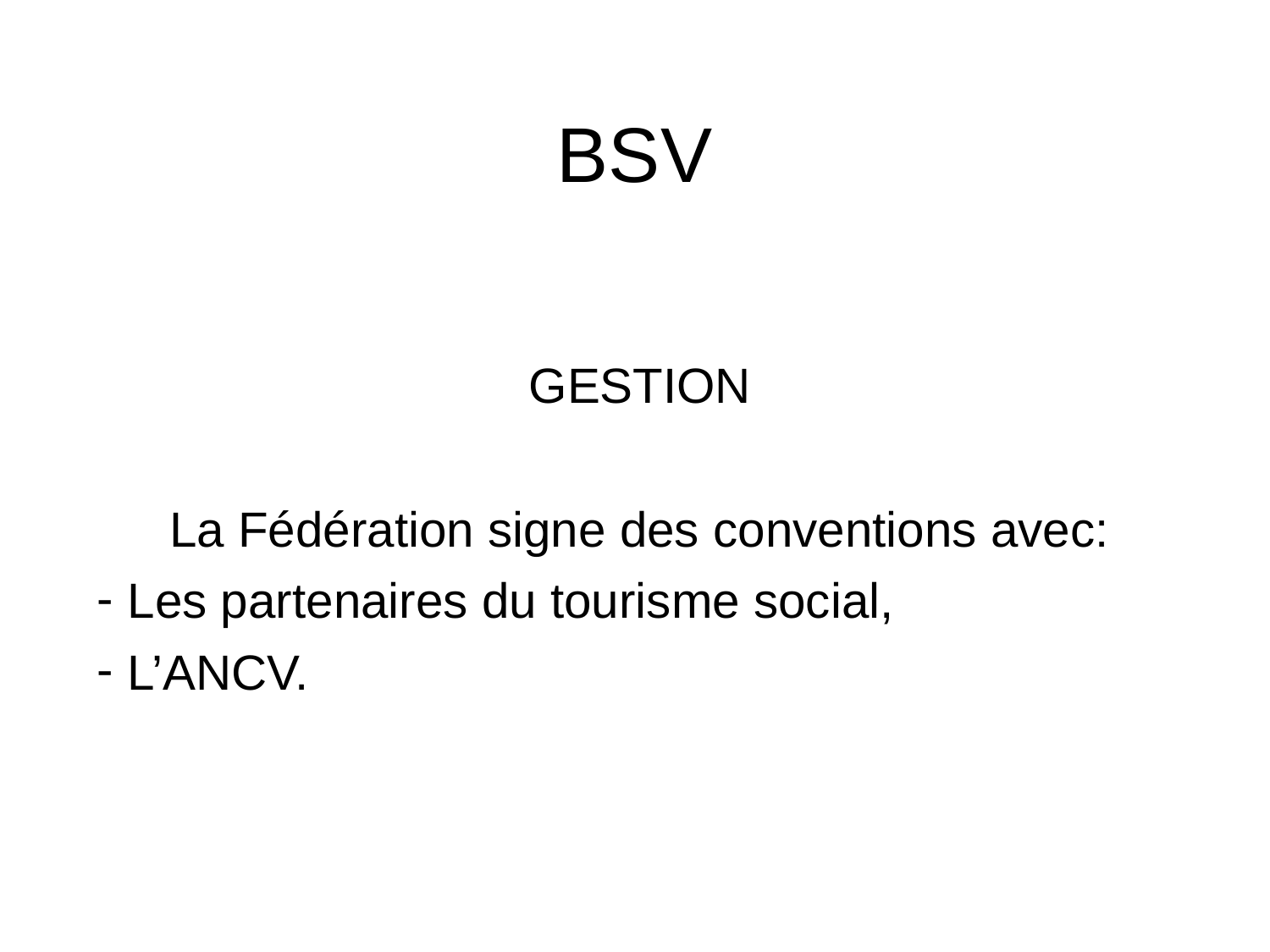

# BSV

GESTION

La Fédération signe des conventions avec:
 Les partenaires du tourisme social,
 L’ANCV.